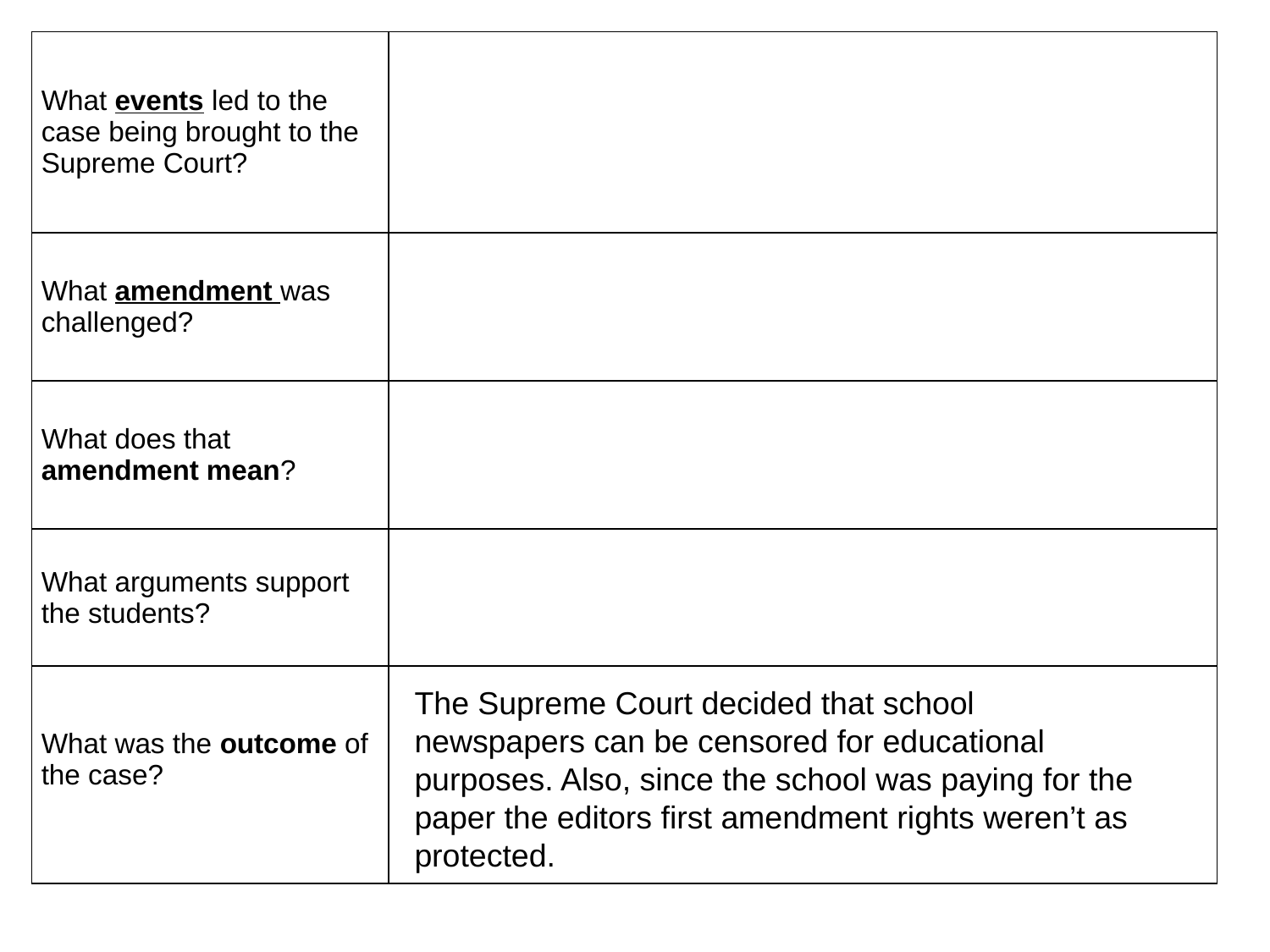

| What events led to the case being brought to the Supreme Court? |  |
| --- | --- |
| What amendment was challenged? |  |
| What does that amendment mean? |  |
| What arguments support the students? |  |
| What was the outcome of the case? |  |
The Supreme Court decided that school newspapers can be censored for educational purposes. Also, since the school was paying for the paper the editors first amendment rights weren’t as protected.